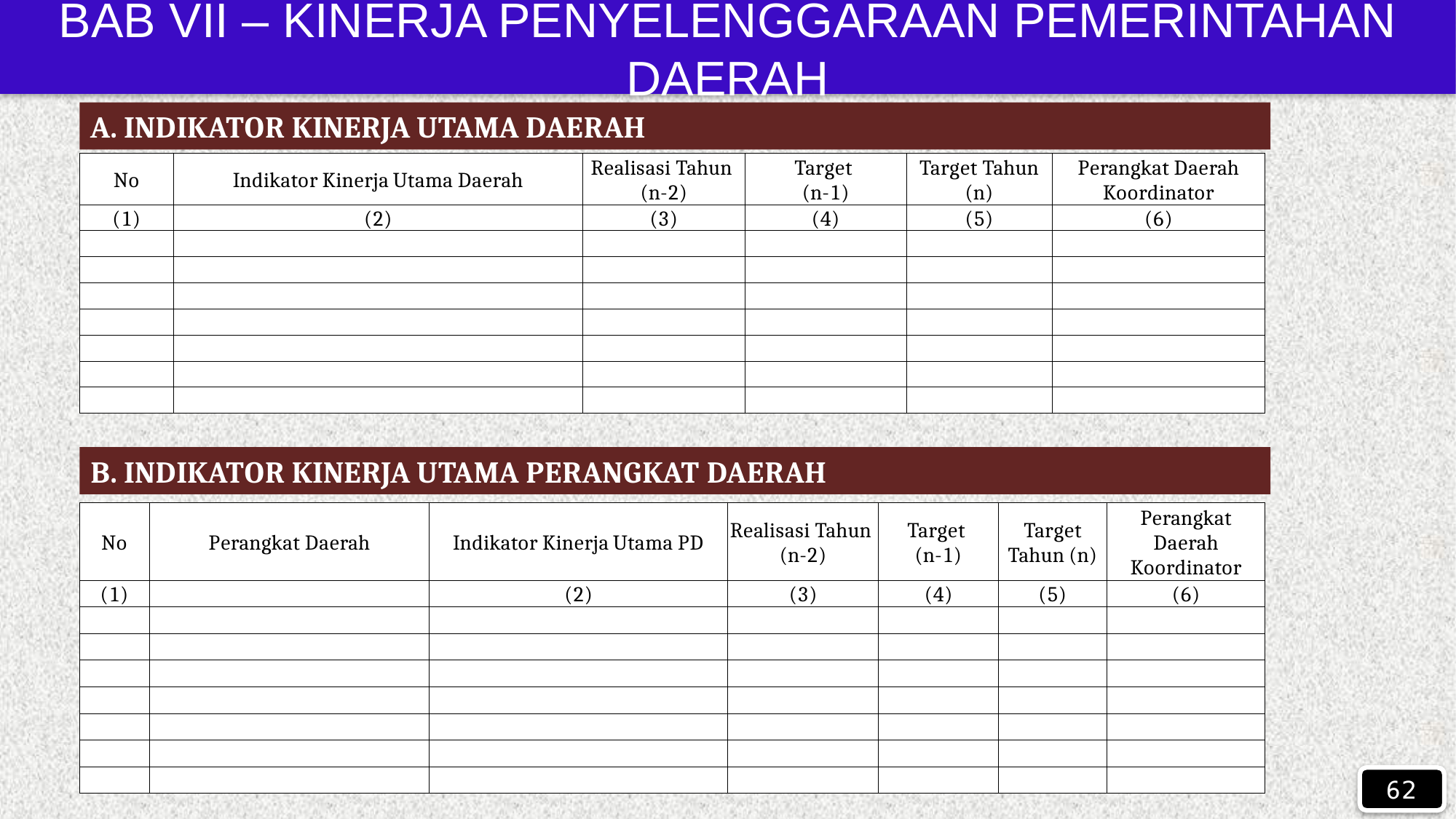

BAB VII – KINERJA PENYELENGGARAAN PEMERINTAHAN DAERAH
A. INDIKATOR KINERJA UTAMA DAERAH
| No | Indikator Kinerja Utama Daerah | Realisasi Tahun (n-2) | Target (n-1) | Target Tahun (n) | Perangkat Daerah Koordinator |
| --- | --- | --- | --- | --- | --- |
| (1) | (2) | (3) | (4) | (5) | (6) |
|  |  |  |  |  |  |
|  |  |  |  |  |  |
|  |  |  |  |  |  |
|  |  |  |  |  |  |
|  |  |  |  |  |  |
|  |  |  |  |  |  |
|  |  |  |  |  |  |
B. INDIKATOR KINERJA UTAMA PERANGKAT DAERAH
| No | Perangkat Daerah | Indikator Kinerja Utama PD | Realisasi Tahun (n-2) | Target (n-1) | Target Tahun (n) | Perangkat Daerah Koordinator |
| --- | --- | --- | --- | --- | --- | --- |
| (1) |  | (2) | (3) | (4) | (5) | (6) |
|  |  |  |  |  |  |  |
|  |  |  |  |  |  |  |
|  |  |  |  |  |  |  |
|  |  |  |  |  |  |  |
|  |  |  |  |  |  |  |
|  |  |  |  |  |  |  |
|  |  |  |  |  |  |  |
62